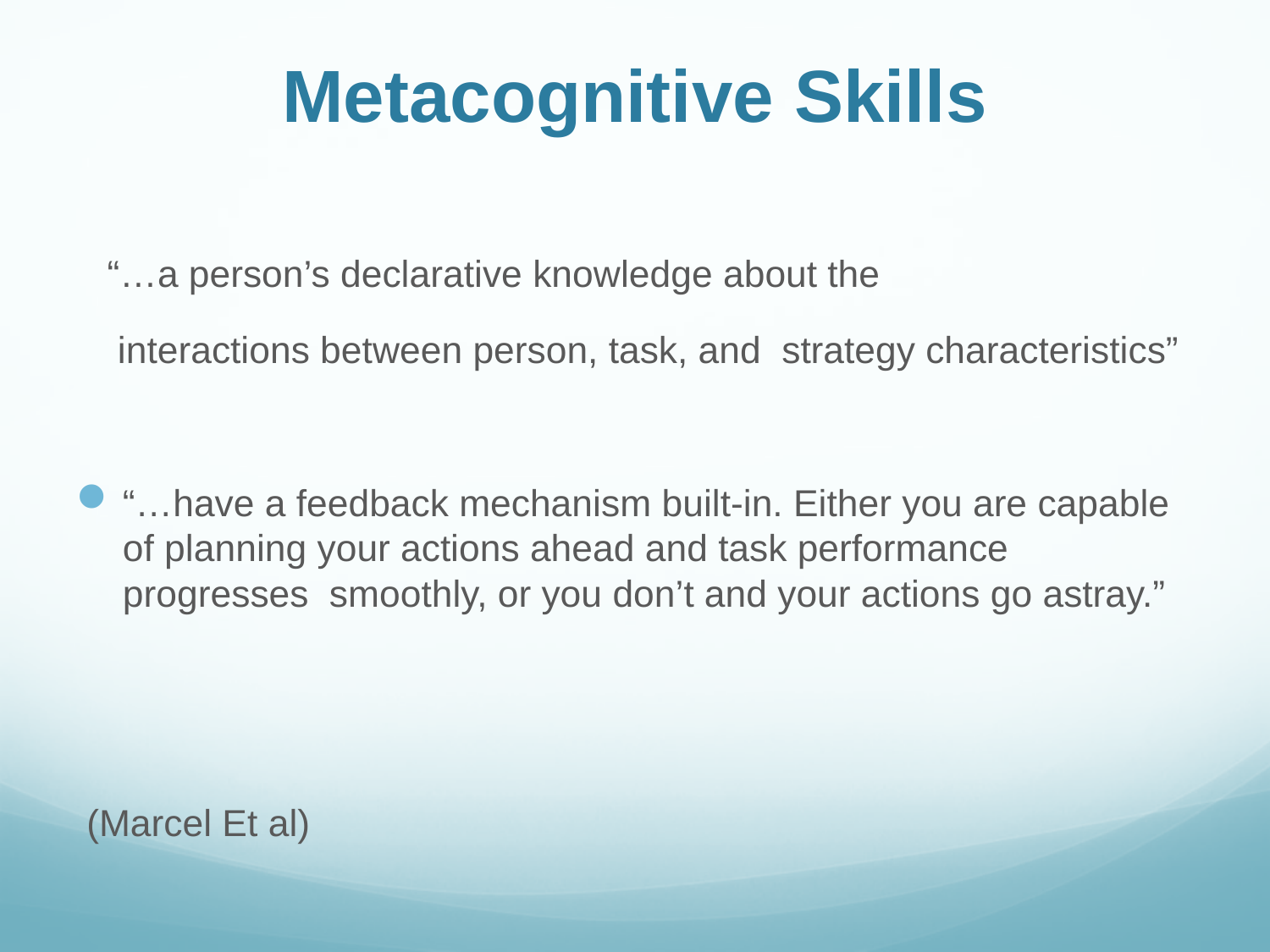

# Metacognitive Skills
   “…a person’s declarative knowledge about the
    interactions between person, task, and  strategy characteristics”

“…have a feedback mechanism built-in. Either you are capable of planning your actions ahead and task performance  progresses  smoothly, or you don’t and your actions go astray.”

 (Marcel Et al)